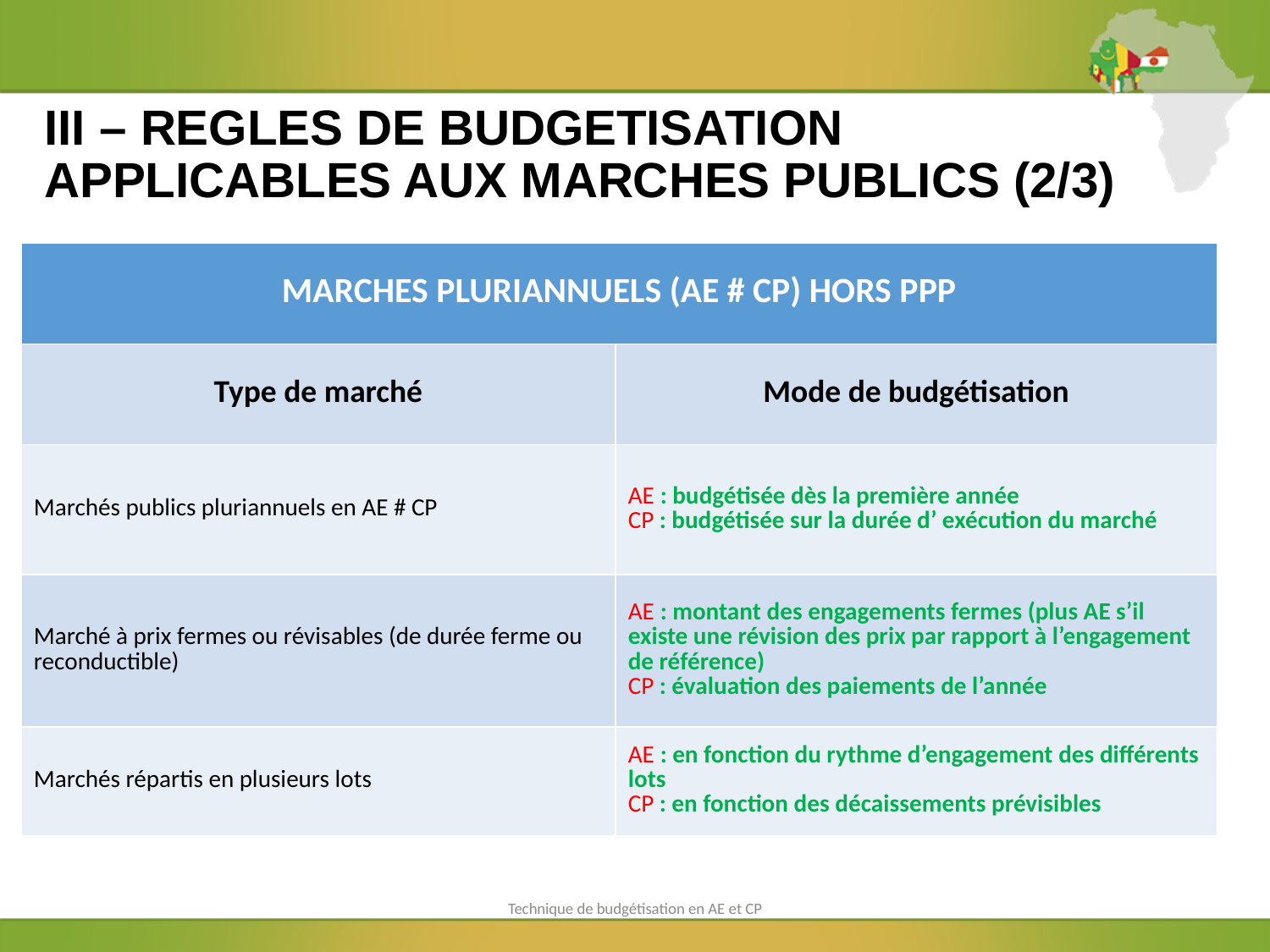

# III – REGLES DE BUDGETISATION APPLICABLES AUX MARCHES PUBLICS (2/3)
| MARCHES PLURIANNUELS (AE # CP) HORS PPP |  |
| --- | --- |
| Type de marché | Mode de budgétisation |
| Marchés publics pluriannuels en AE # CP | AE : budgétisée dès la première année CP : budgétisée sur la durée d’ exécution du marché |
| Marché à prix fermes ou révisables (de durée ferme ou reconductible) | AE : montant des engagements fermes (plus AE s’il existe une révision des prix par rapport à l’engagement de référence) CP : évaluation des paiements de l’année |
| Marchés répartis en plusieurs lots | AE : en fonction du rythme d’engagement des différents lots CP : en fonction des décaissements prévisibles |
Technique de budgétisation en AE et CP